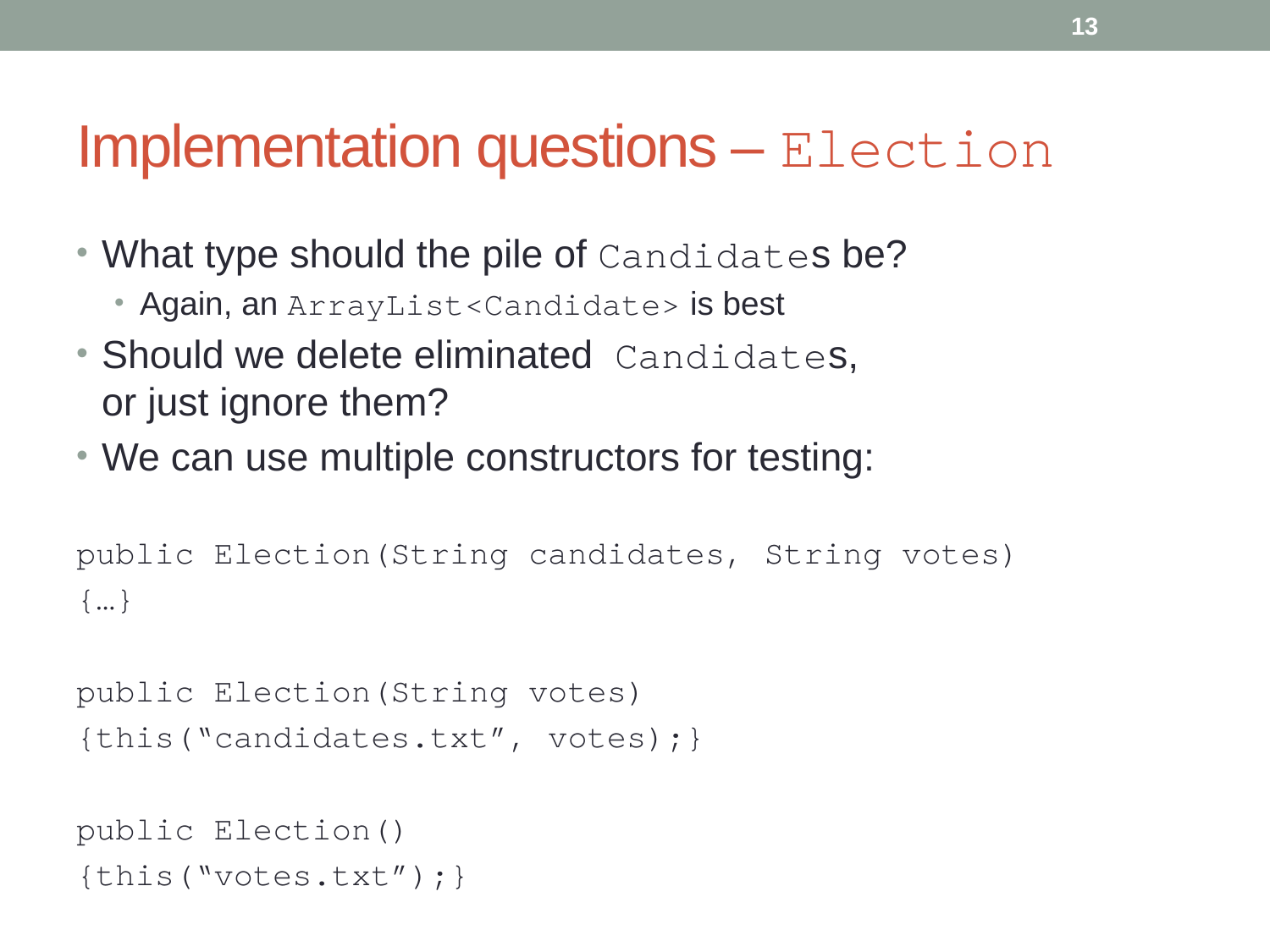

13
# Implementation questions – Election
What type should the pile of Candidates be?
Again, an ArrayList<Candidate> is best
Should we delete eliminated  Candidates,
or just ignore them?
We can use multiple constructors for testing:

public Election(String candidates, String votes)
{…}

public Election(String votes)
{this(“candidates.txt”, votes);}

public Election()
{this(“votes.txt”);}